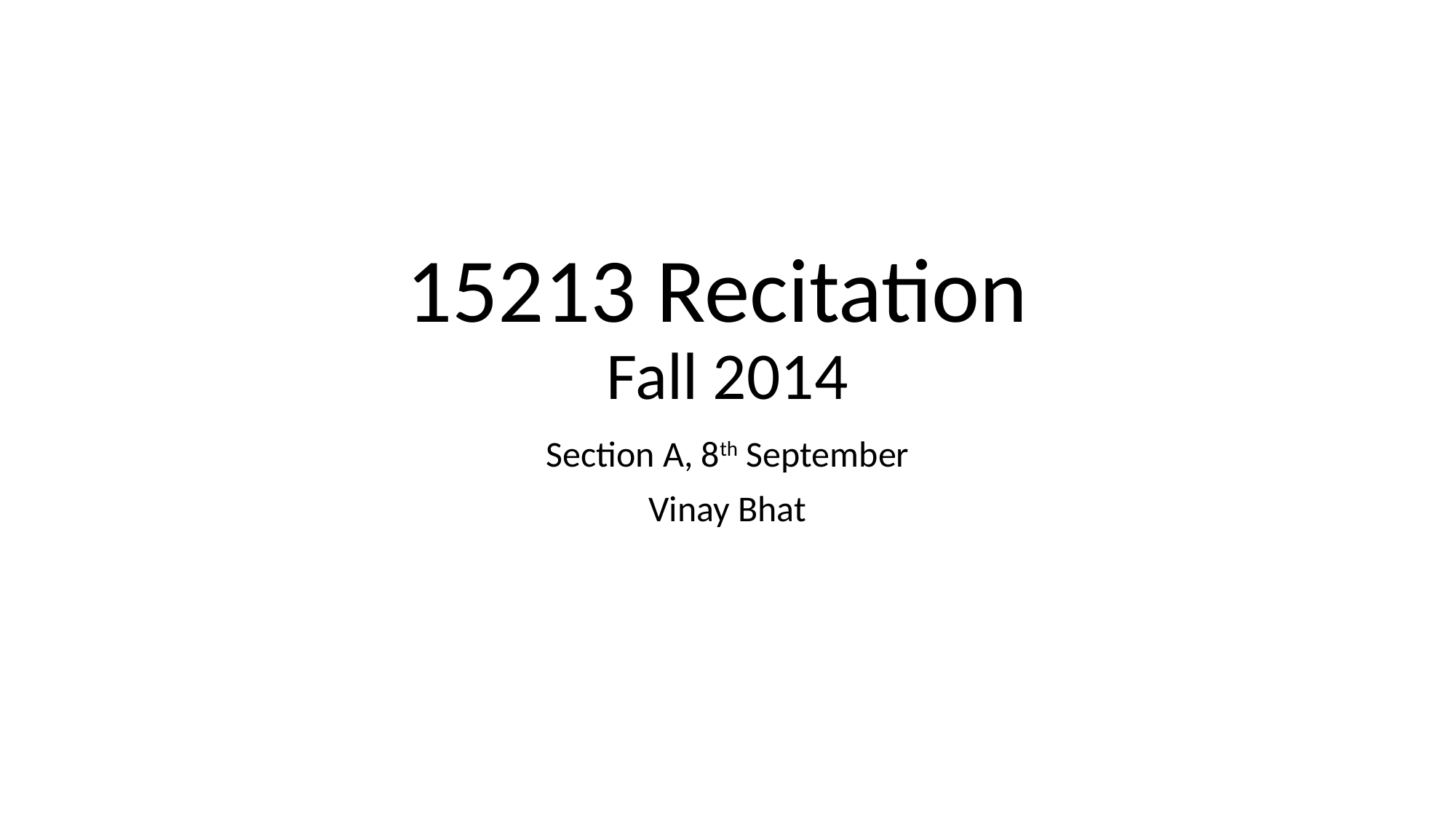

# 15213 Recitation Fall 2014
Section A, 8th September
Vinay Bhat